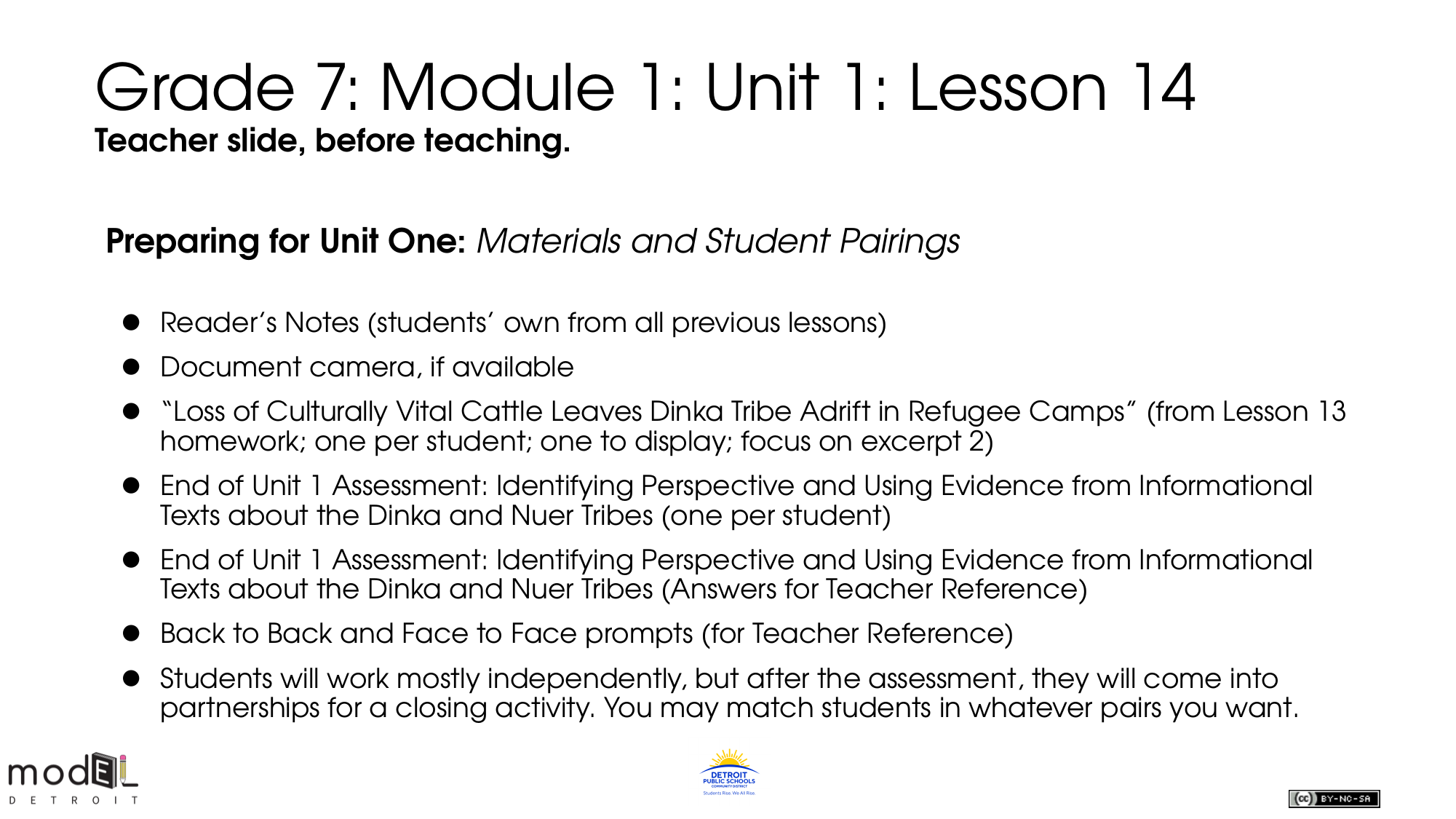

Grade 7: Module 1: Unit 1: Lesson 14
Teacher slide, before teaching.
Preparing for Unit One: Materials and Student Pairings

Reader’s Notes (students’ own from all previous lessons)
Document camera, if available
“Loss of Culturally Vital Cattle Leaves Dinka Tribe Adrift in Refugee Camps” (from Lesson 13 homework; one per student; one to display; focus on excerpt 2)
End of Unit 1 Assessment: Identifying Perspective and Using Evidence from Informational Texts about the Dinka and Nuer Tribes (one per student)
End of Unit 1 Assessment: Identifying Perspective and Using Evidence from Informational Texts about the Dinka and Nuer Tribes (Answers for Teacher Reference)
Back to Back and Face to Face prompts (for Teacher Reference)
Students will work mostly independently, but after the assessment, they will come into partnerships for a closing activity. You may match students in whatever pairs you want.